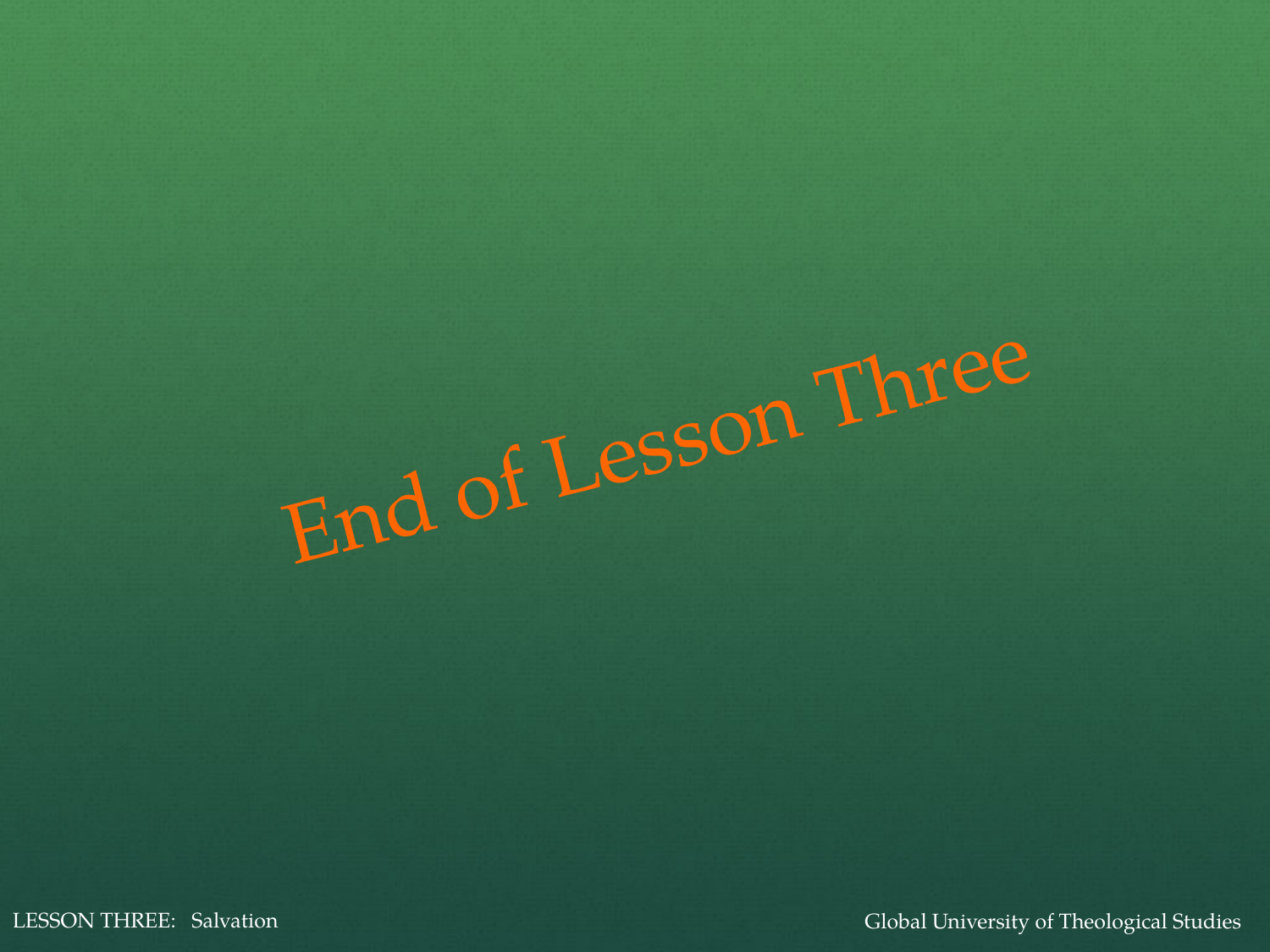

End of Lesson Three
Global University of Theological Studies
LESSON THREE:   Salvation